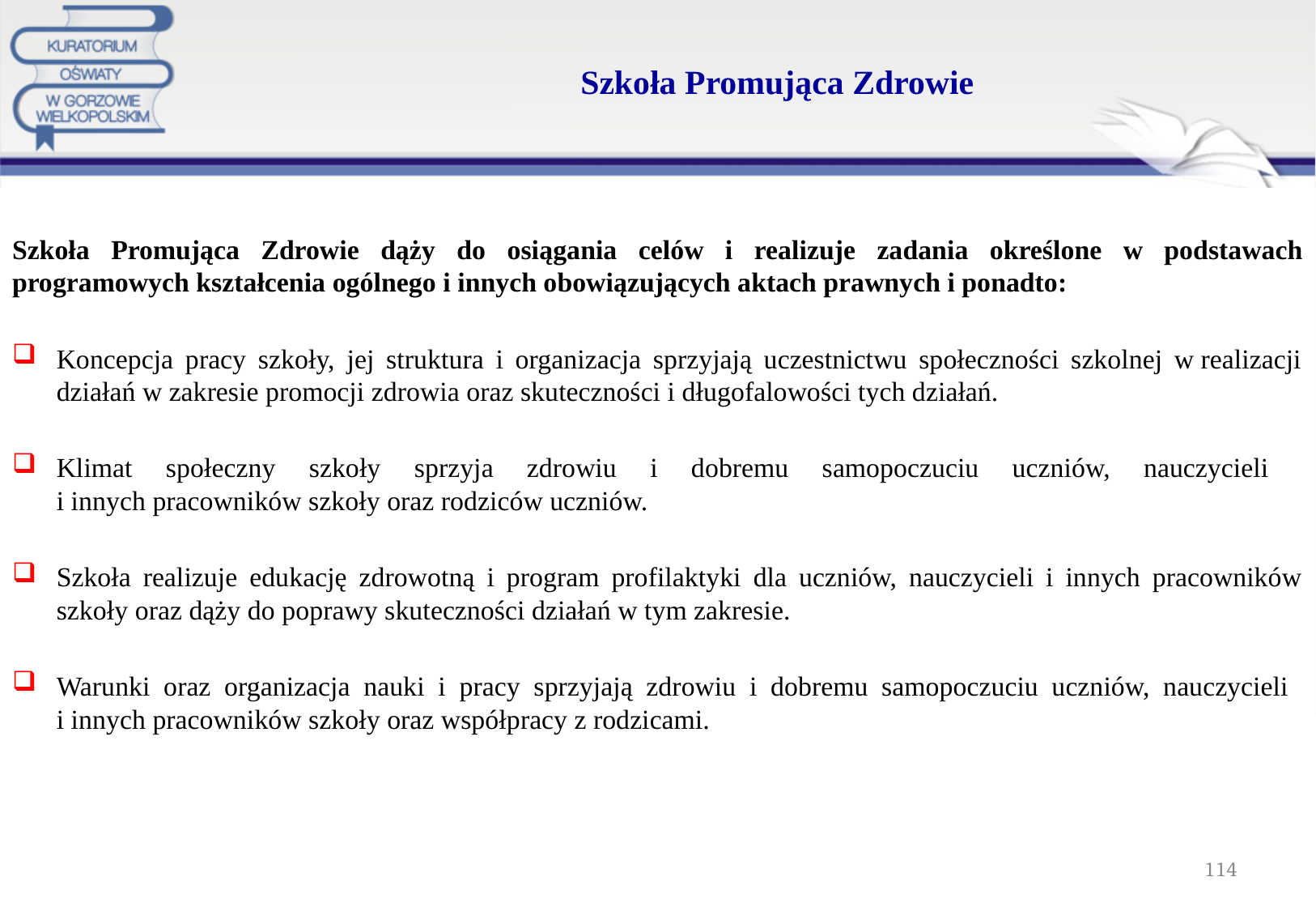

# Szkoła Promująca Zdrowie

Szkoła Promująca Zdrowie dąży do osiągania celów i realizuje zadania określone w podstawach programowych kształcenia ogólnego i innych obowiązujących aktach prawnych i ponadto:

Koncepcja pracy szkoły, jej struktura i organizacja sprzyjają uczestnictwu społeczności szkolnej w realizacji działań w zakresie promocji zdrowia oraz skuteczności i długofalowości tych działań.

Klimat społeczny szkoły sprzyja zdrowiu i dobremu samopoczuciu uczniów, nauczycieli
i innych pracowników szkoły oraz rodziców uczniów.

Szkoła realizuje edukację zdrowotną i program profilaktyki dla uczniów, nauczycieli i innych pracowników szkoły oraz dąży do poprawy skuteczności działań w tym zakresie.

Warunki oraz organizacja nauki i pracy sprzyjają zdrowiu i dobremu samopoczuciu uczniów, nauczycieli
i innych pracowników szkoły oraz współpracy z rodzicami.

114